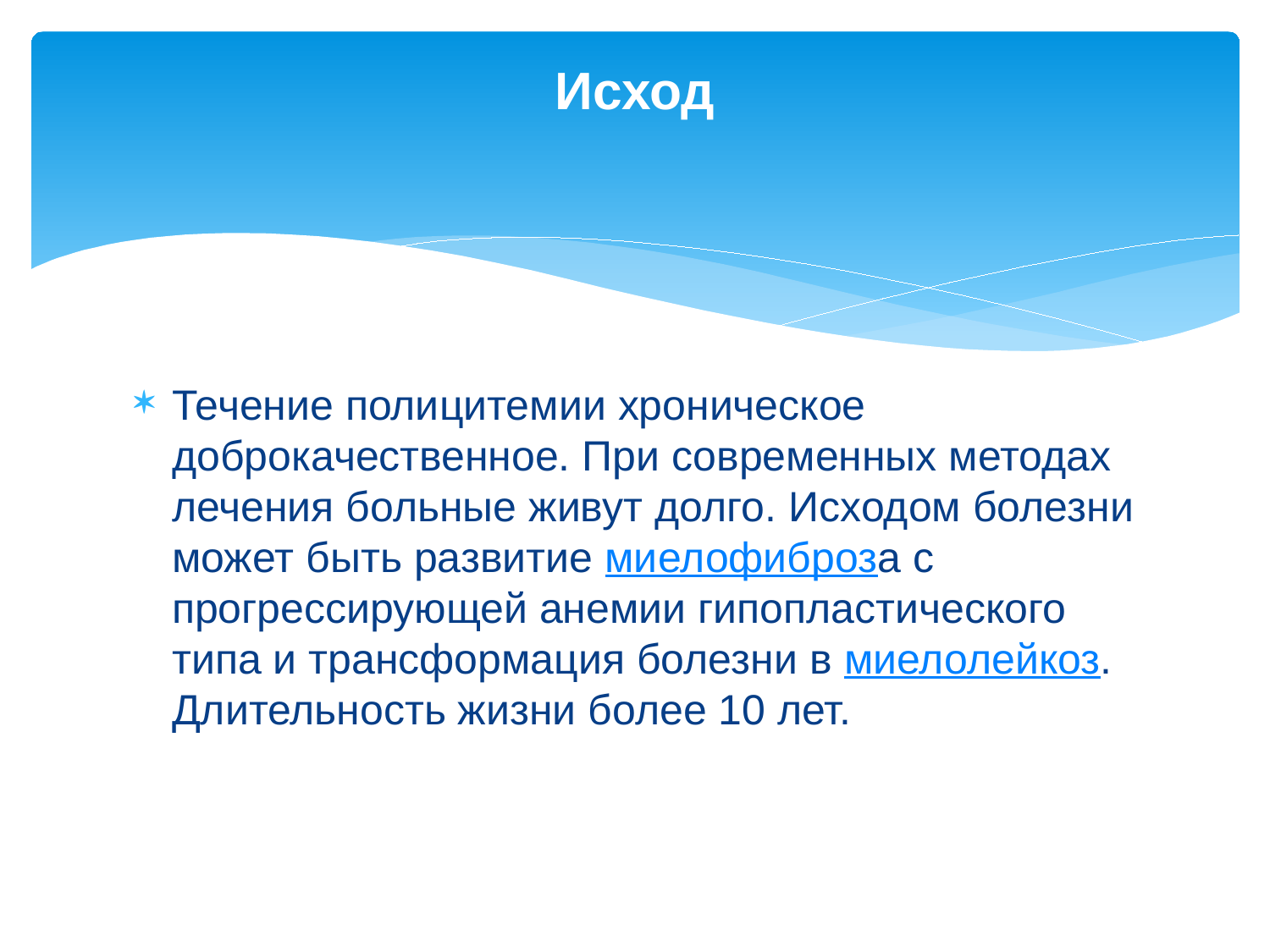

# Исход
Течение полицитемии хроническое доброкачественное. При современных методах лечения больные живут долго. Исходом болезни может быть развитие миелофиброза с прогрессирующей анемии гипопластического типа и трансформация болезни в миелолейкоз. Длительность жизни более 10 лет.